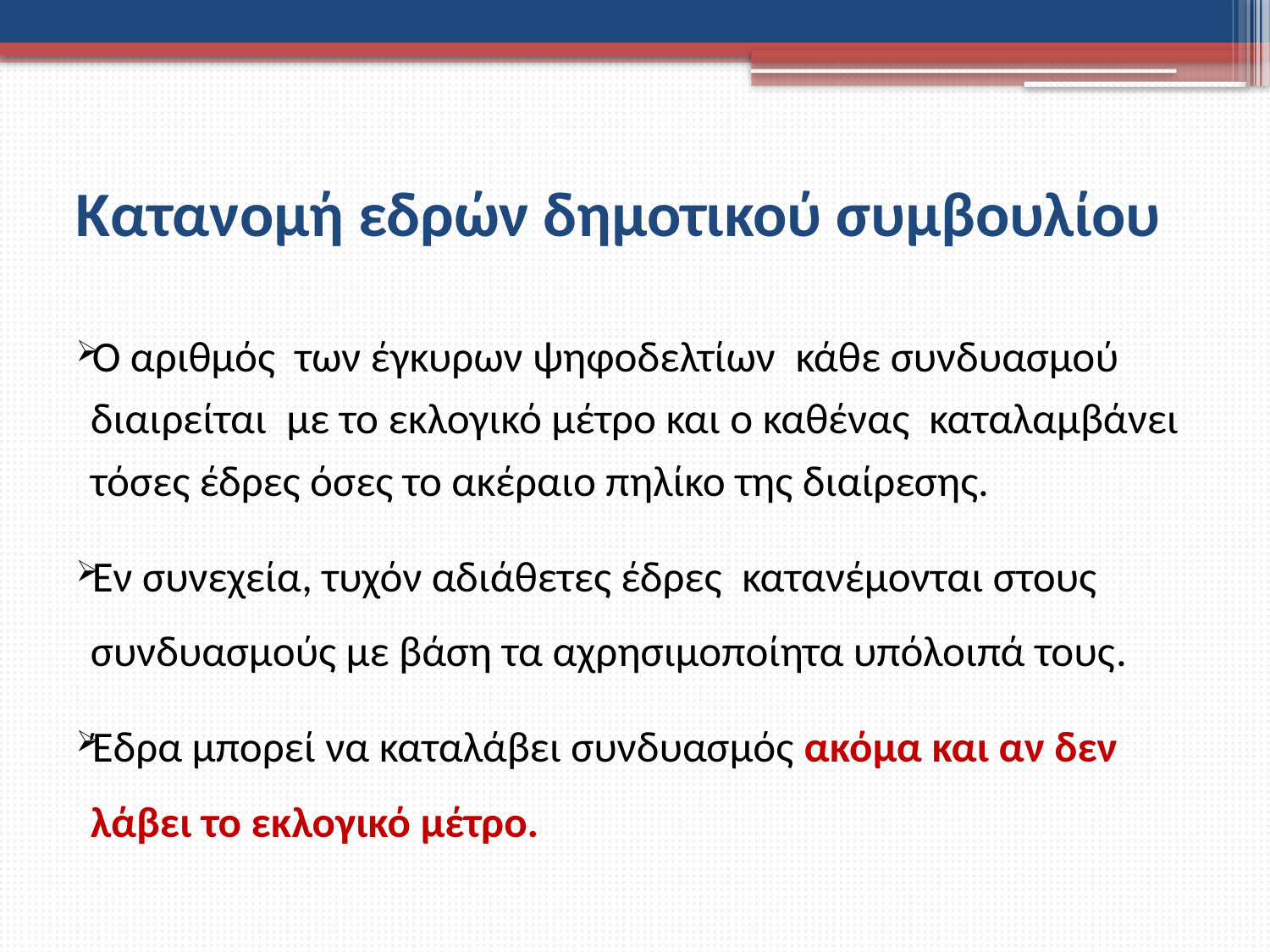

# Κατανομή εδρών δημοτικού συμβουλίου
Ο αριθμός  των έγκυρων ψηφοδελτίων  κάθε συνδυασμού διαιρείται  με το εκλογικό μέτρο και ο καθένας  καταλαμβάνει τόσες έδρες όσες το ακέραιο πηλίκο της διαίρεσης.
Εν συνεχεία, τυχόν αδιάθετες έδρες  κατανέμονται στους  συνδυασμούς με βάση τα αχρησιμοποίητα υπόλοιπά τους.
Έδρα μπορεί να καταλάβει συνδυασμός ακόμα και αν δεν λάβει το εκλογικό μέτρο.